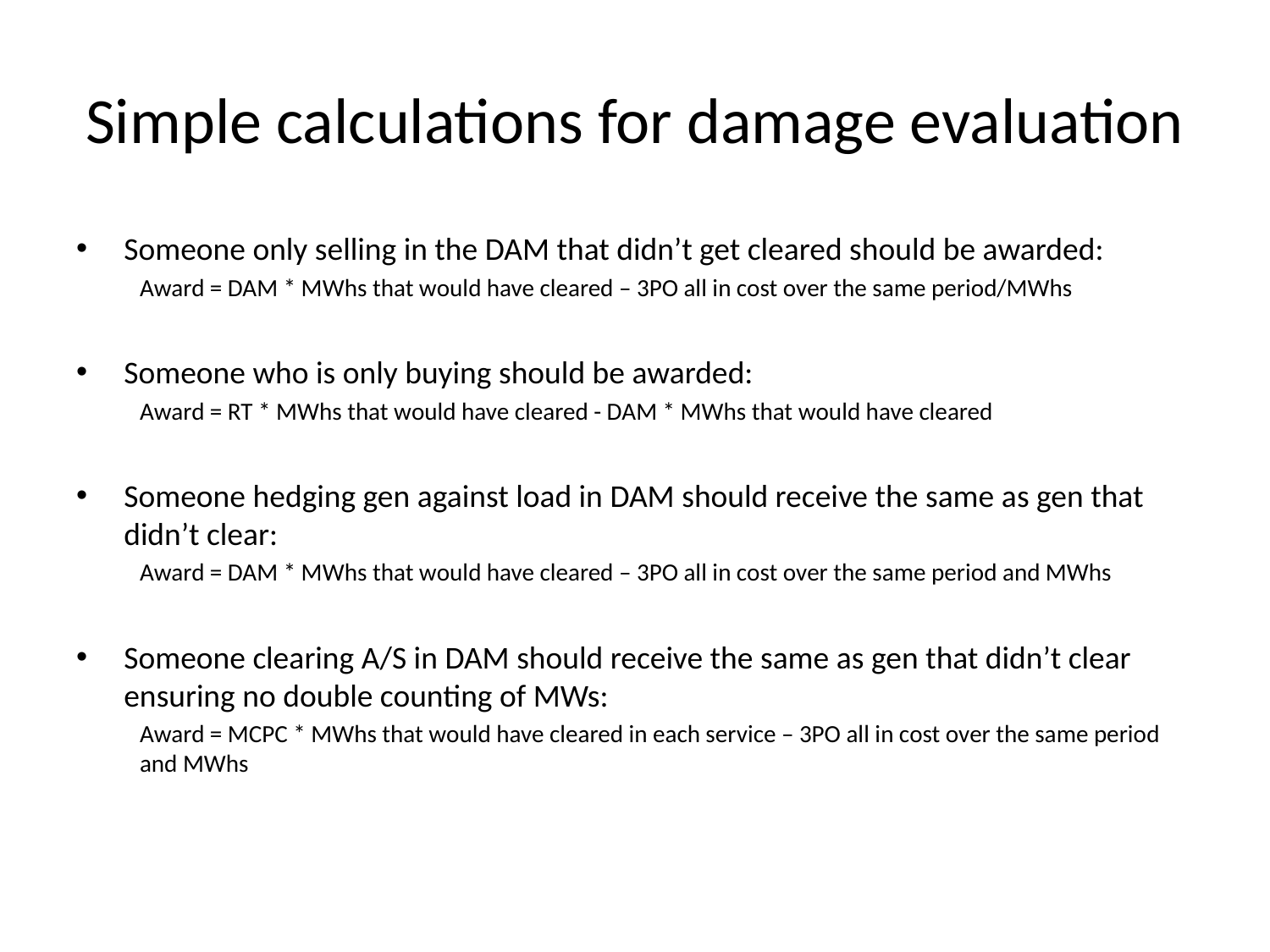

# Simple calculations for damage evaluation
Someone only selling in the DAM that didn’t get cleared should be awarded:
Award = DAM * MWhs that would have cleared – 3PO all in cost over the same period/MWhs

Someone who is only buying should be awarded:
Award = RT * MWhs that would have cleared - DAM * MWhs that would have cleared

Someone hedging gen against load in DAM should receive the same as gen that didn’t clear:
Award = DAM * MWhs that would have cleared – 3PO all in cost over the same period and MWhs

Someone clearing A/S in DAM should receive the same as gen that didn’t clear ensuring no double counting of MWs:
Award = MCPC * MWhs that would have cleared in each service – 3PO all in cost over the same period and MWhs